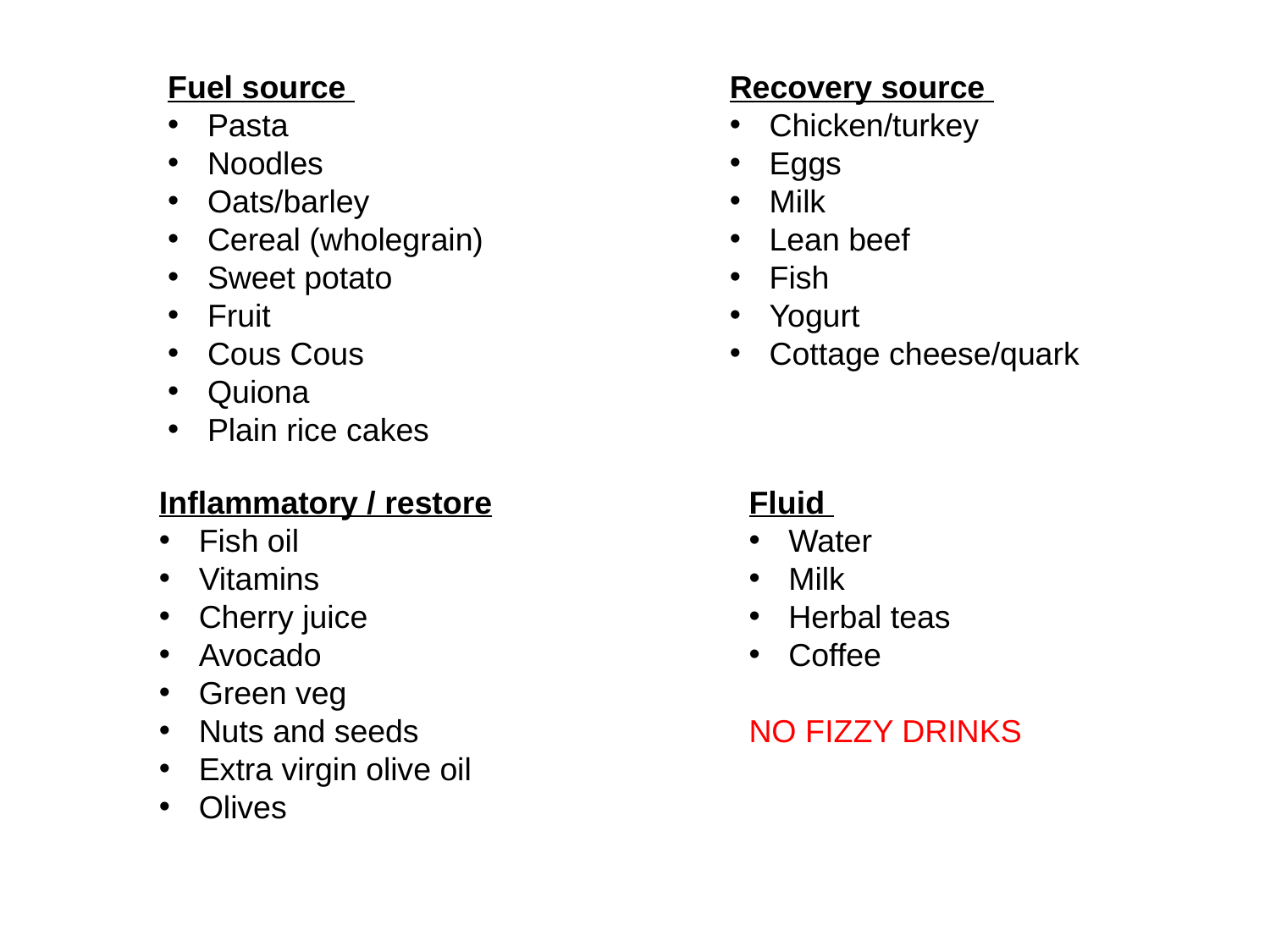

Fuel source
Pasta
Noodles
Oats/barley
Cereal (wholegrain)
Sweet potato
Fruit
Cous Cous
Quiona
Plain rice cakes
Recovery source
Chicken/turkey
Eggs
Milk
Lean beef
Fish
Yogurt
Cottage cheese/quark
Inflammatory / restore
Fish oil
Vitamins
Cherry juice
Avocado
Green veg
Nuts and seeds
Extra virgin olive oil
Olives

Fluid
Water
Milk
Herbal teas
Coffee

NO FIZZY DRINKS